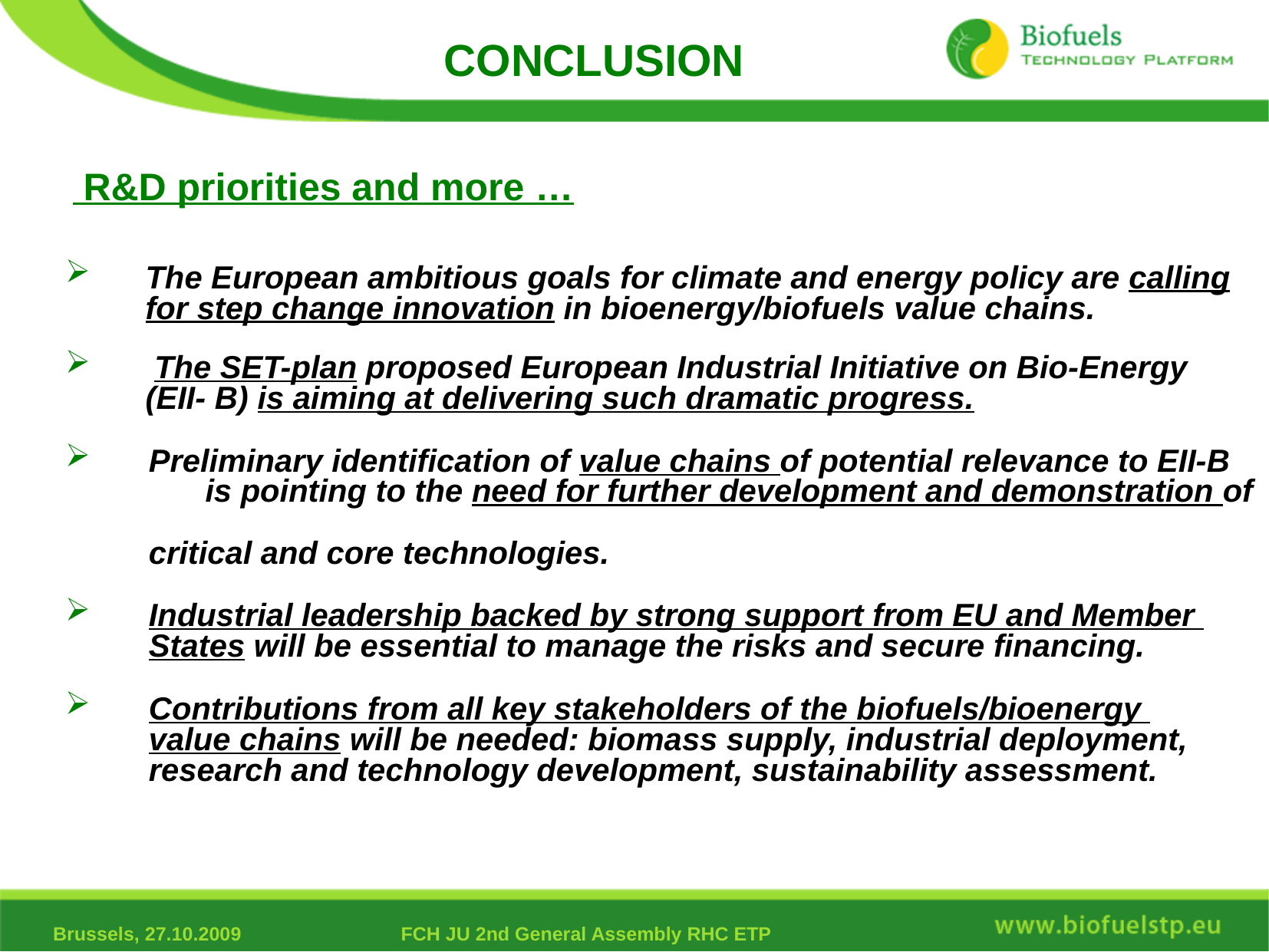

CONCLUSION
 R&D priorities and more …
      The European ambitious goals for climate and energy policy are calling
      for step change innovation in bioenergy/biofuels value chains.
       The SET-plan proposed European Industrial Initiative on Bio-Energy
      (EII- B) is aiming at delivering such dramatic progress.
 	Preliminary identification of value chains of potential relevance to EII-B 		is pointing to the need for further development and demonstration of
 	critical and core technologies.
 	Industrial leadership backed by strong support from EU and Member
 	States will be essential to manage the risks and secure financing.
 	Contributions from all key stakeholders of the biofuels/bioenergy
 	value chains will be needed: biomass supply, industrial deployment,
 	research and technology development, sustainability assessment.